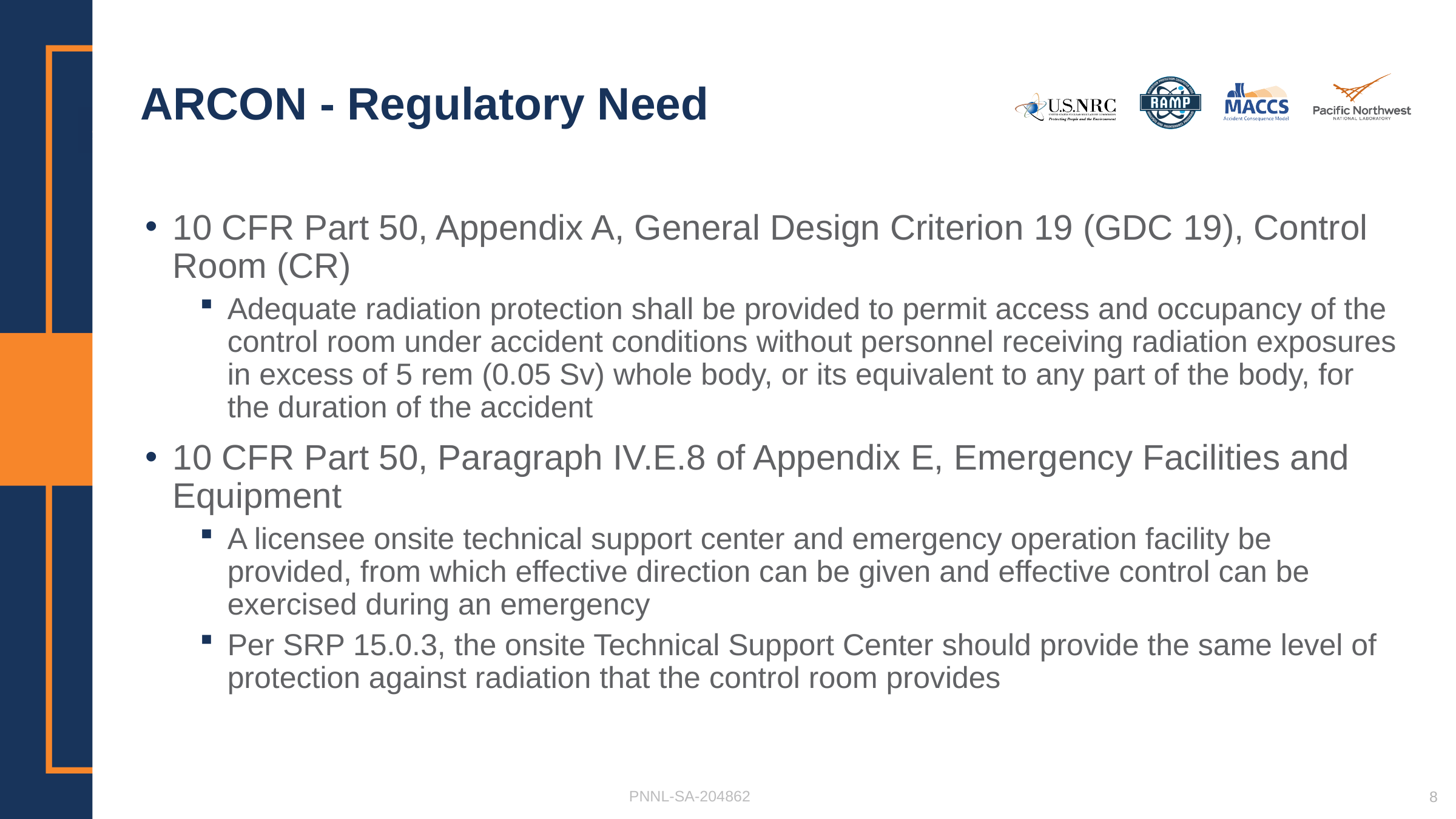

# ARCON - Regulatory Need
10 CFR Part 50, Appendix A, General Design Criterion 19 (GDC 19), Control Room (CR)
Adequate radiation protection shall be provided to permit access and occupancy of the control room under accident conditions without personnel receiving radiation exposures in excess of 5 rem (0.05 Sv) whole body, or its equivalent to any part of the body, for the duration of the accident
10 CFR Part 50, Paragraph IV.E.8 of Appendix E, Emergency Facilities and Equipment
A licensee onsite technical support center and emergency operation facility be provided, from which effective direction can be given and effective control can be exercised during an emergency
Per SRP 15.0.3, the onsite Technical Support Center should provide the same level of protection against radiation that the control room provides

PNNL-SA-204862
8